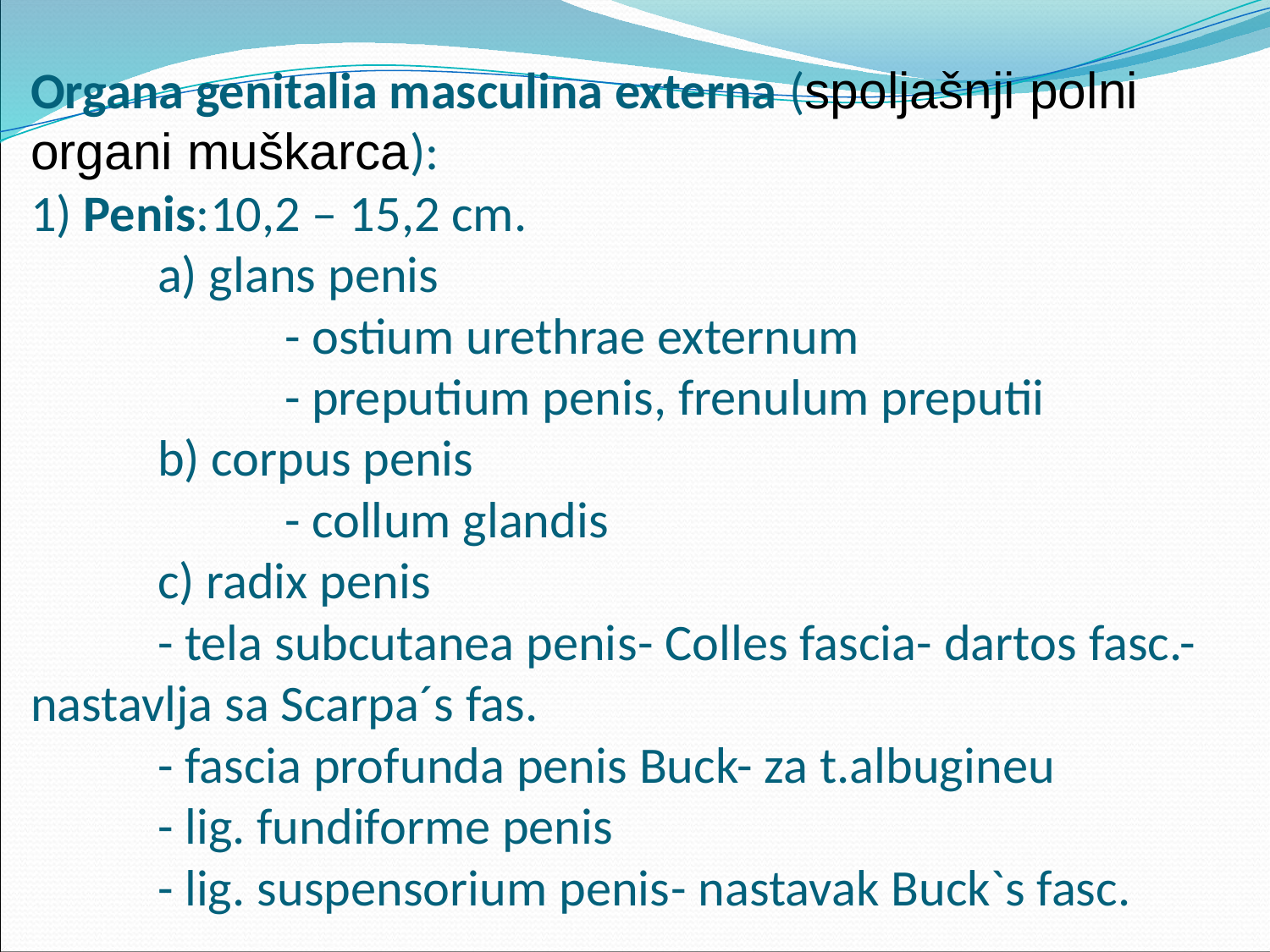

# Organa genitalia masculina externa (spoljašnji polni organi muškarca): 1) Penis:10,2 – 15,2 cm. a) glans penis - ostium urethrae externum - preputium penis, frenulum preputii b) corpus penis - collum glandis c) radix penis - tela subcutanea penis- Colles fascia- dartos fasc.- nastavlja sa Scarpa´s fas. - fascia profunda penis Buck- za t.albugineu - lig. fundiforme penis - lig. suspensorium penis- nastavak Buck`s fasc.